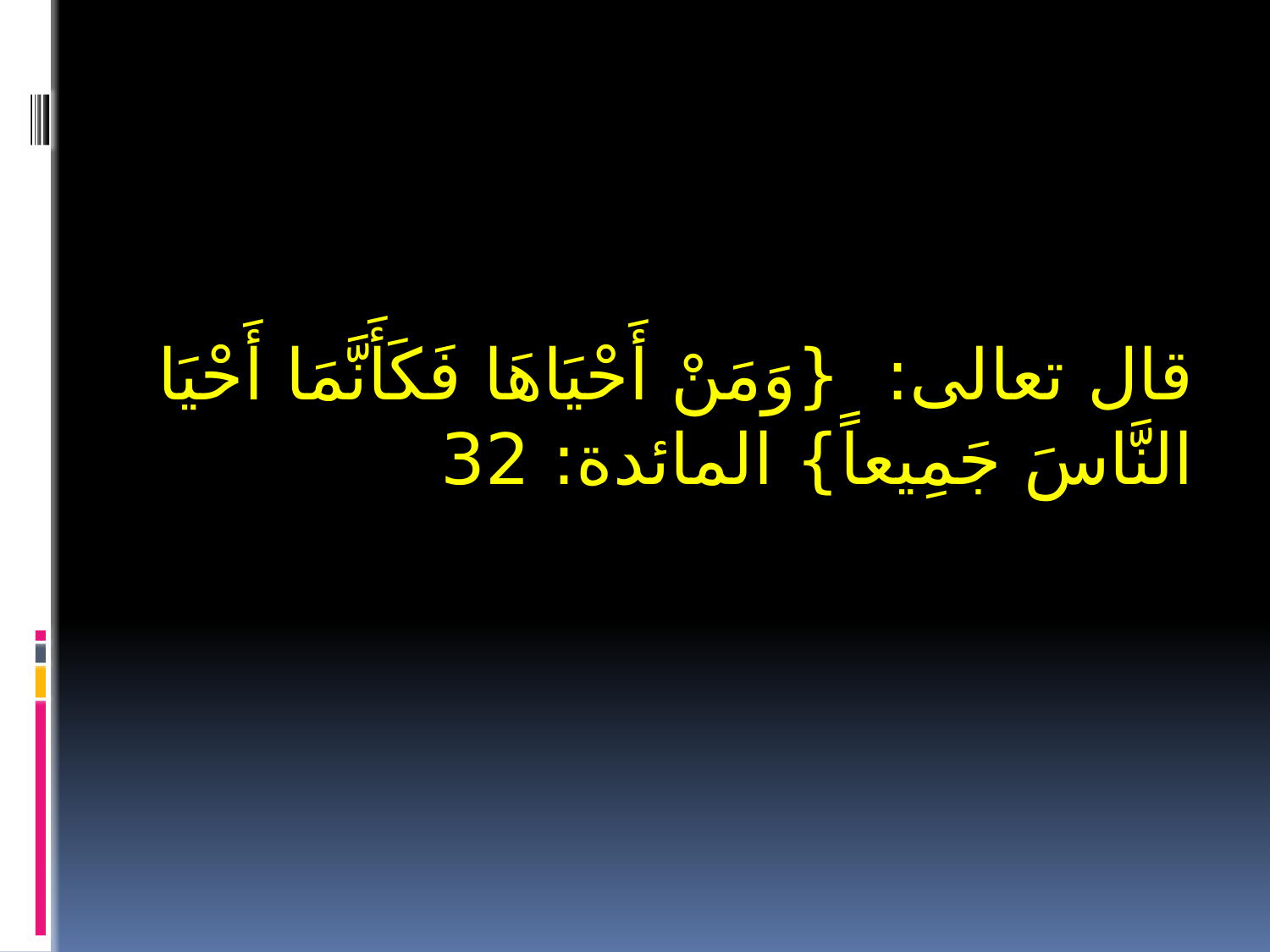

قال تعالى:  {وَمَنْ أَحْيَاهَا فَكَأَنَّمَا أَحْيَا النَّاسَ جَمِيعاً} المائدة: 32